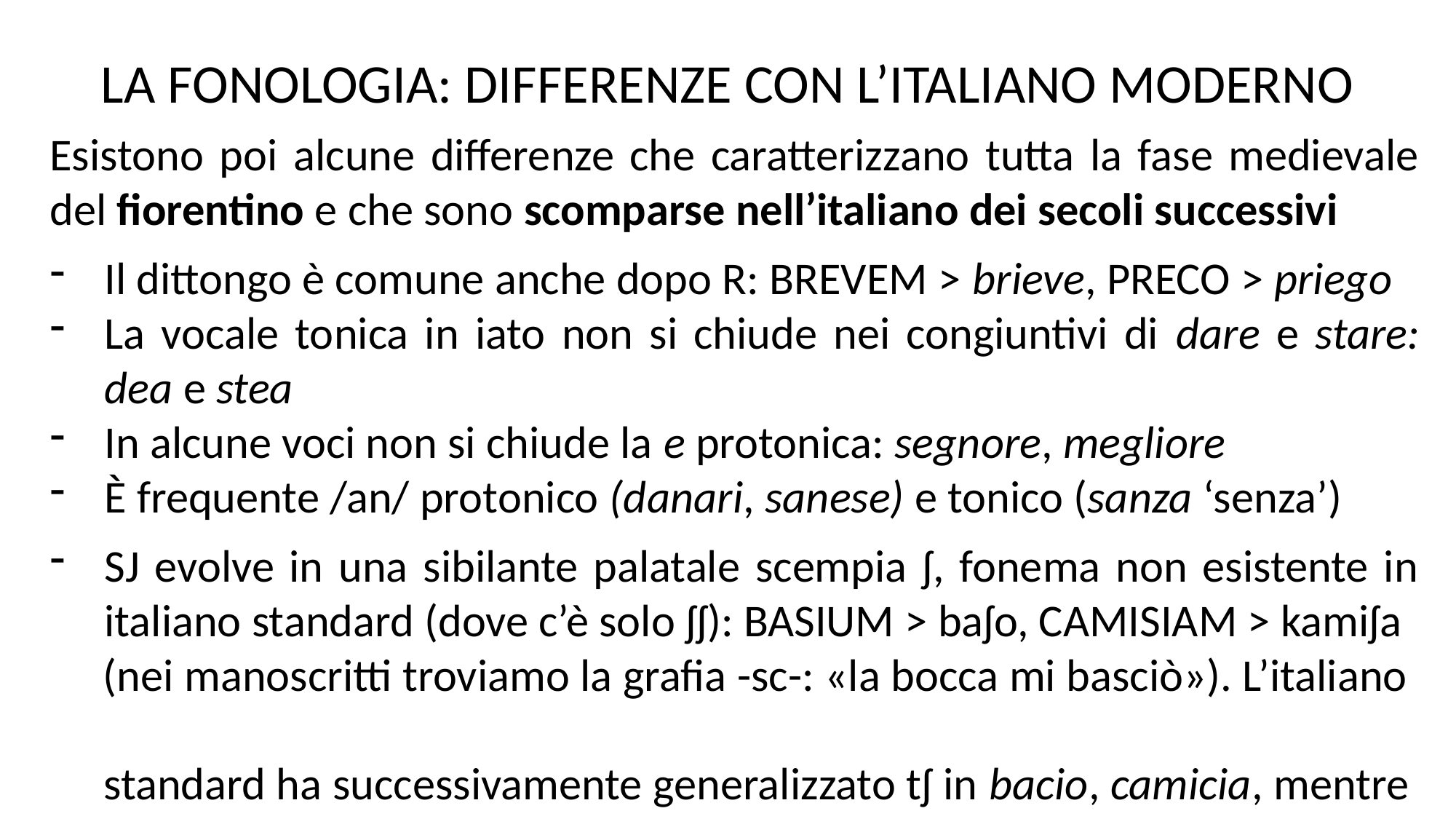

LA FONOLOGIA: DIFFERENZE CON L’ITALIANO MODERNO
Esistono poi alcune differenze che caratterizzano tutta la fase medievale del fiorentino e che sono scomparse nell’italiano dei secoli successivi

Il dittongo è comune anche dopo R: BREVEM > brieve, PRECO > priego
La vocale tonica in iato non si chiude nei congiuntivi di dare e stare: dea e stea
In alcune voci non si chiude la e protonica: segnore, megliore
È frequente /an/ protonico (danari, sanese) e tonico (sanza ‘senza’)

SJ evolve in una sibilante palatale scempia ʃ, fonema non esistente in italiano standard (dove c’è solo ʃʃ): BASIUM > baʃo, CAMISIAM > kamiʃa
     (nei manoscritti troviamo la grafia -sc-: «la bocca mi basciò»). L’italiano
     standard ha successivamente generalizzato tʃ in bacio, camicia, mentre
     la pronuncia con ʃ è rimasta nell’italiano regionale toscano.